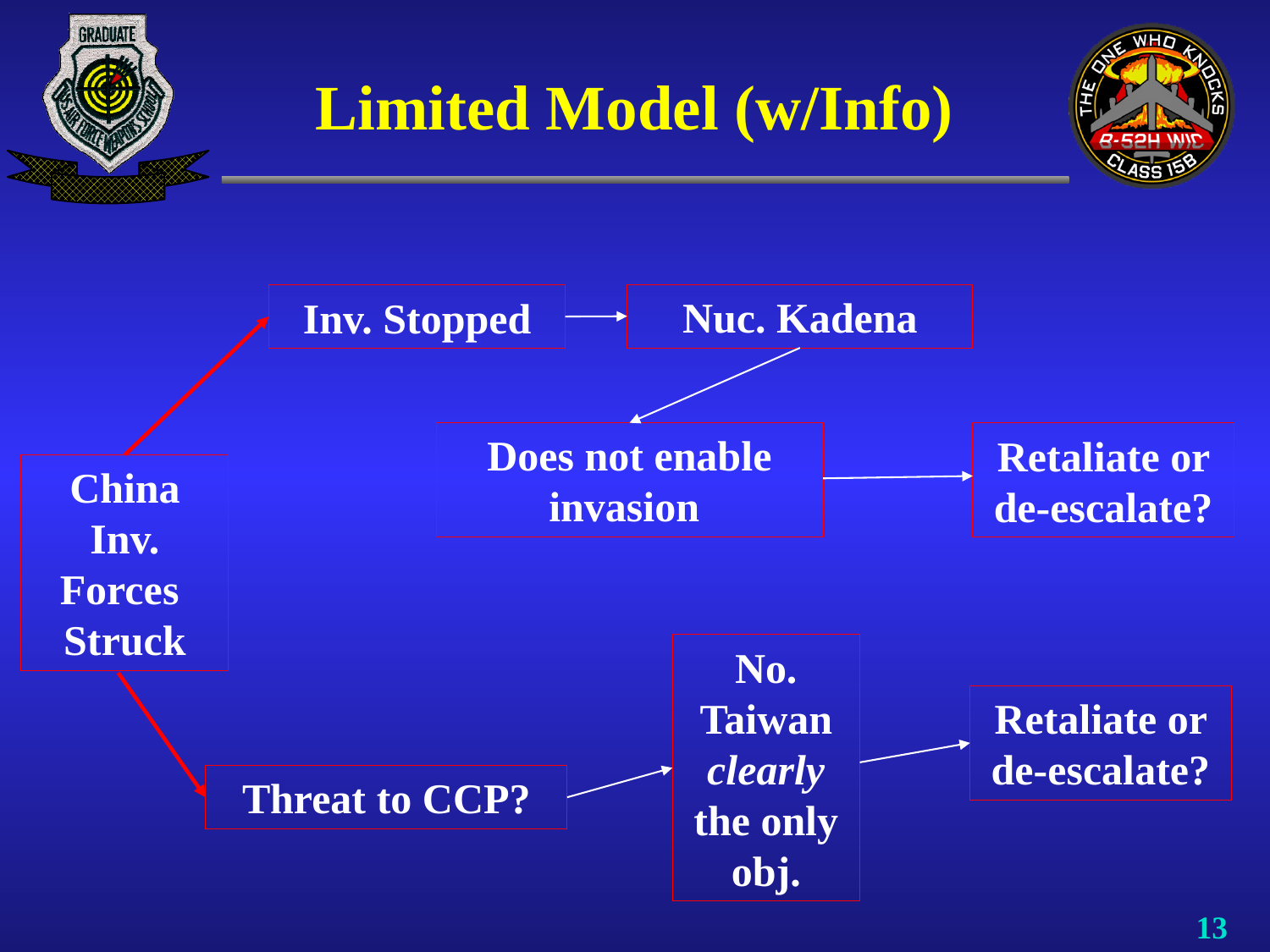

# Limited Model (w/Info)
Nuc. Kadena
Inv. Stopped
Does not enable invasion
Retaliate or de-escalate?
China Inv. Forces
Struck
No. Taiwan clearly the only obj.
Retaliate or de-escalate?
Threat to CCP?